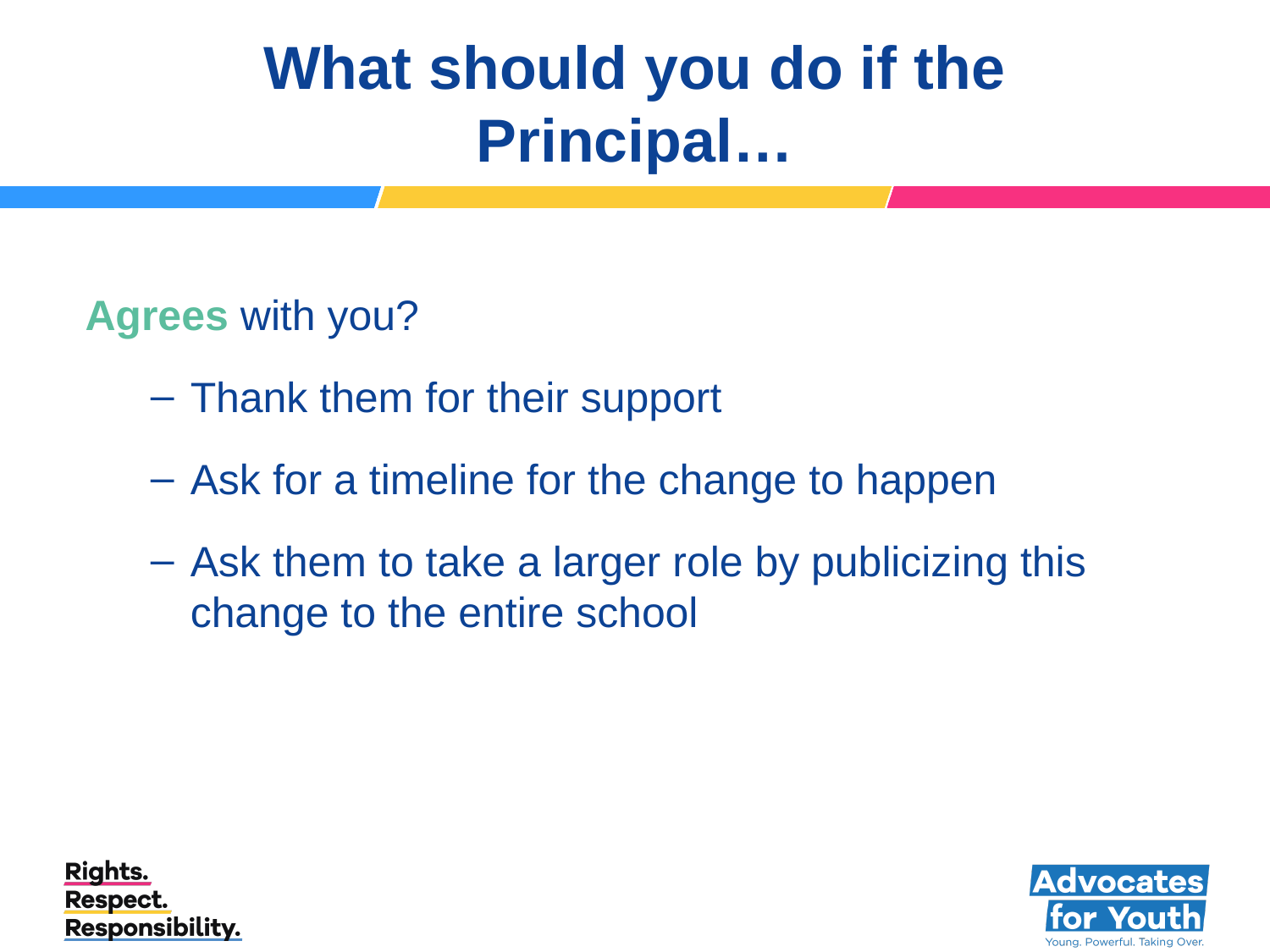

# What should you do if the Principal…
Agrees with you?
Thank them for their support
Ask for a timeline for the change to happen
Ask them to take a larger role by publicizing this change to the entire school